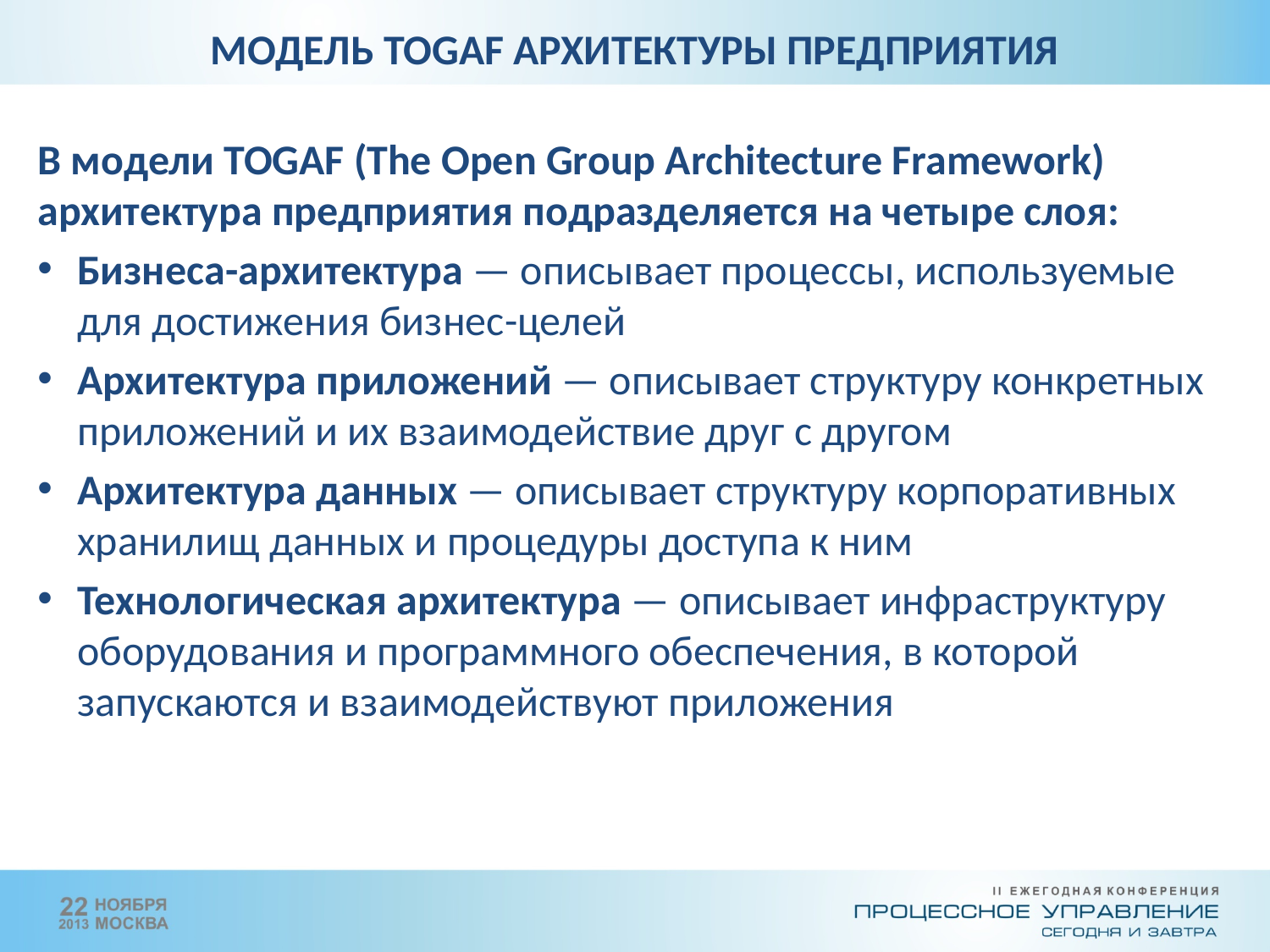

МОДЕЛЬ TOGAF АРХИТЕКТУРЫ ПРЕДПРИЯТИЯ
В модели TOGAF (The Open Group Architecture Framework) архитектура предприятия подразделяется на четыре слоя:
Бизнеса-архитектура — описывает процессы, используемые для достижения бизнес-целей
Архитектура приложений — описывает структуру конкретных приложений и их взаимодействие друг с другом
Архитектура данных — описывает структуру корпоративных хранилищ данных и процедуры доступа к ним
Технологическая архитектура — описывает инфраструктуру оборудования и программного обеспечения, в которой запускаются и взаимодействуют приложения